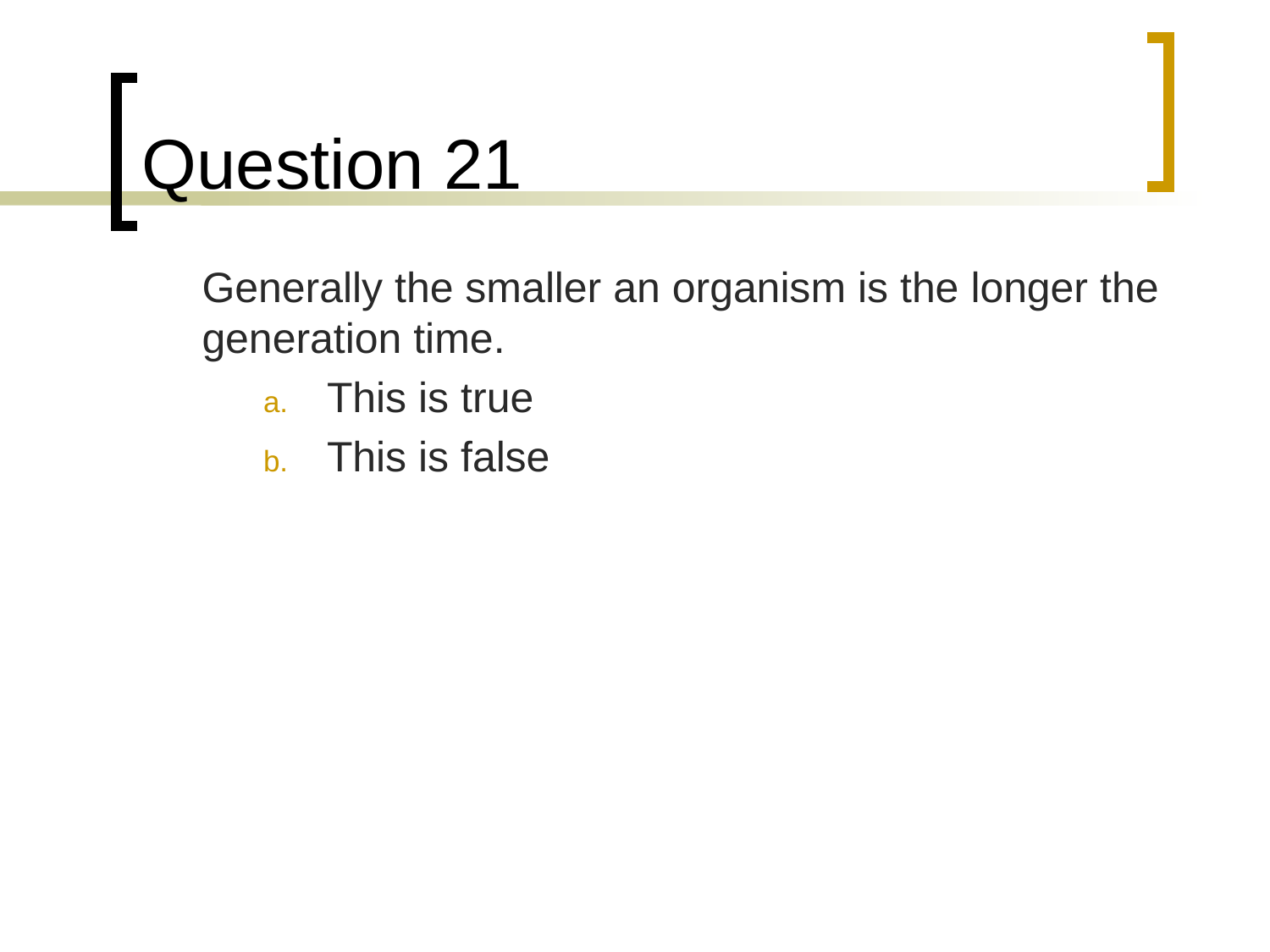

# Question 21
	Generally the smaller an organism is the longer the generation time.
This is true
This is false